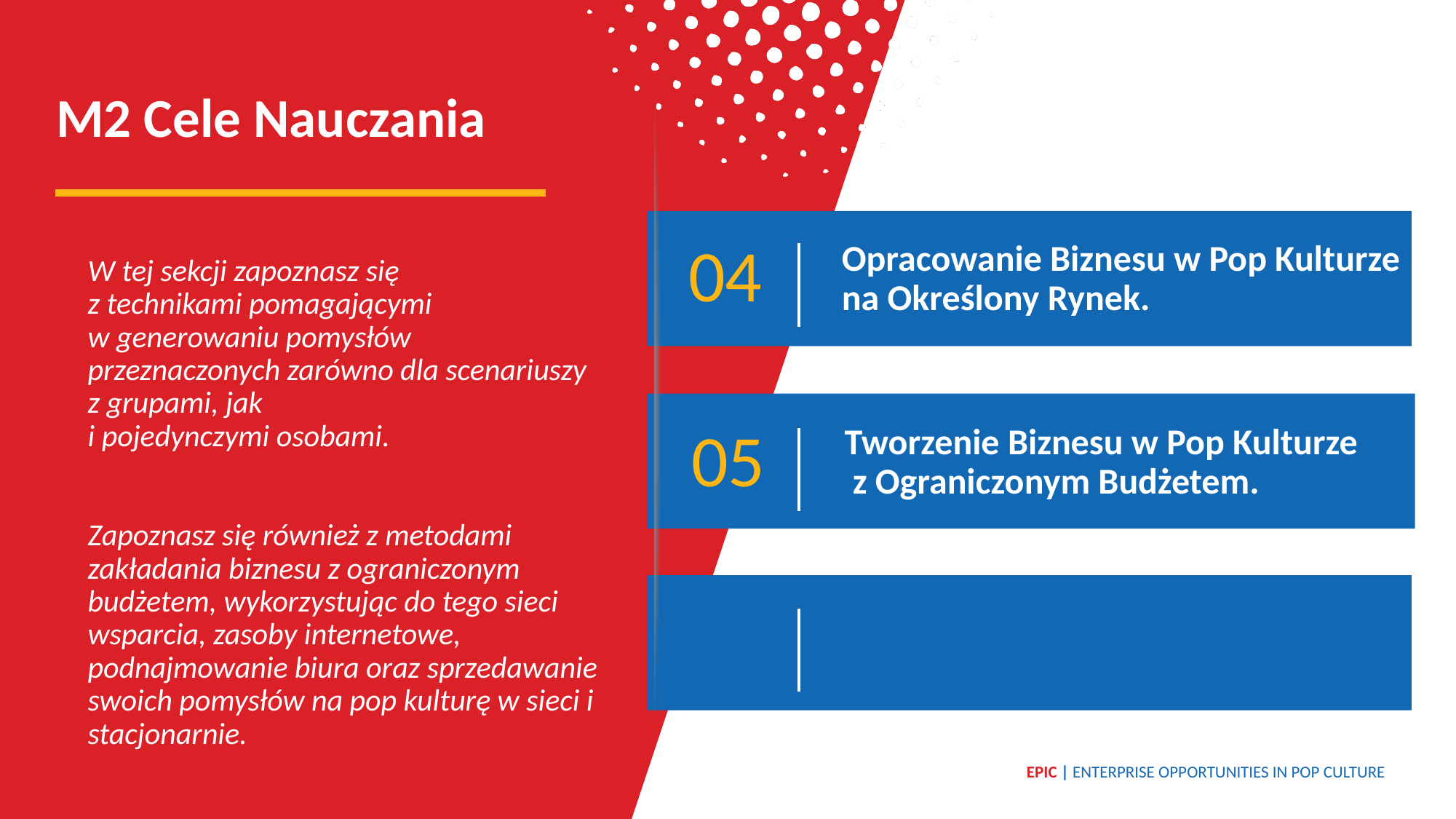

M2 Cele Nauczania
04
Opracowanie Biznesu w Pop Kulturze na Określony Rynek.
W tej sekcji zapoznasz się
z technikami pomagającymi
w generowaniu pomysłów przeznaczonych zarówno dla scenariuszy z grupami, jak
i pojedynczymi osobami.

Zapoznasz się również z metodami zakładania biznesu z ograniczonym budżetem, wykorzystując do tego sieci wsparcia, zasoby internetowe, podnajmowanie biura oraz sprzedawanie swoich pomysłów na pop kulturę w sieci i stacjonarnie.

Tworzenie Biznesu w Pop Kulturze
 z Ograniczonym Budżetem.
05